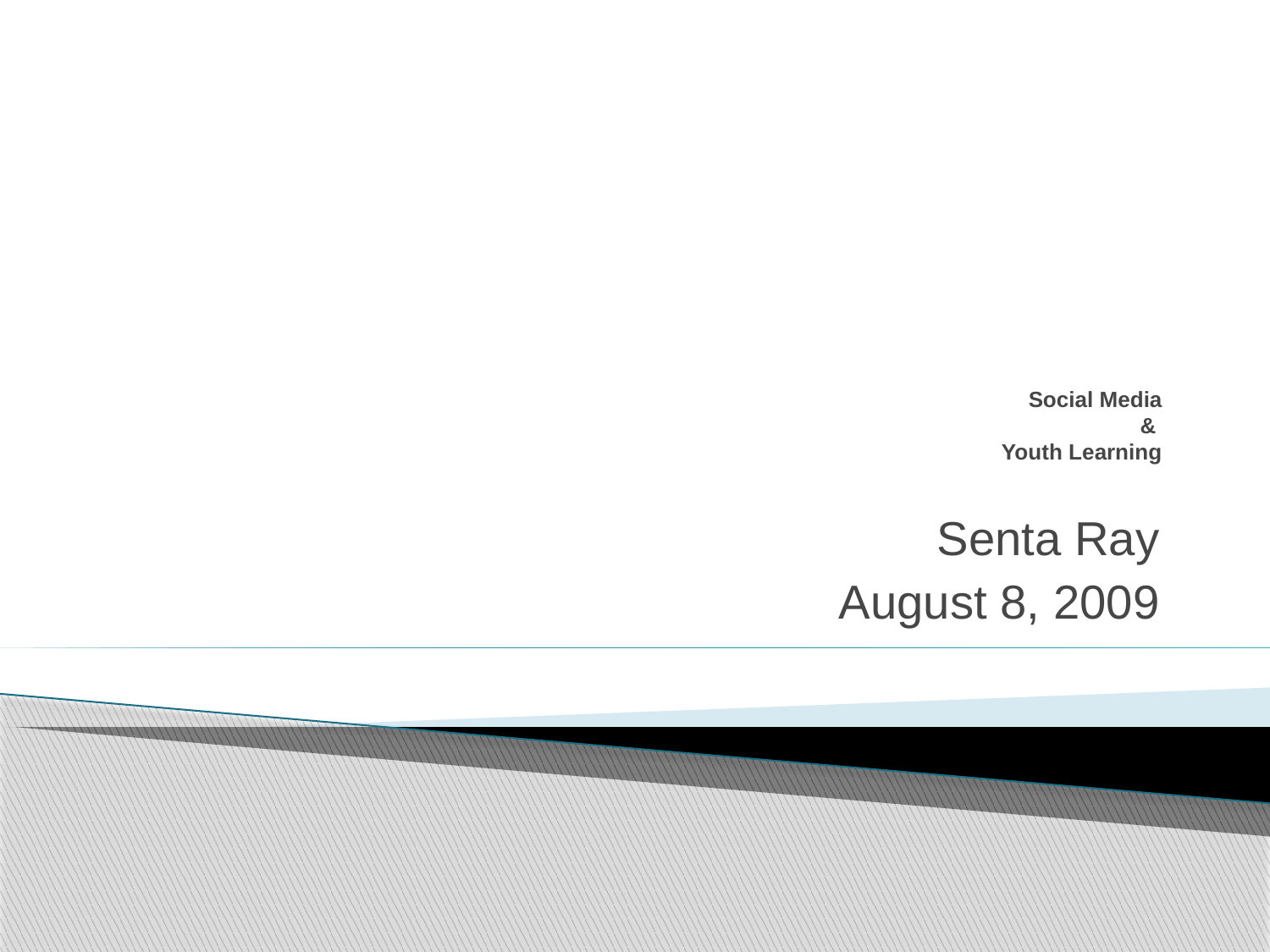

# Social Media & Youth Learning
Senta Ray
August 8, 2009